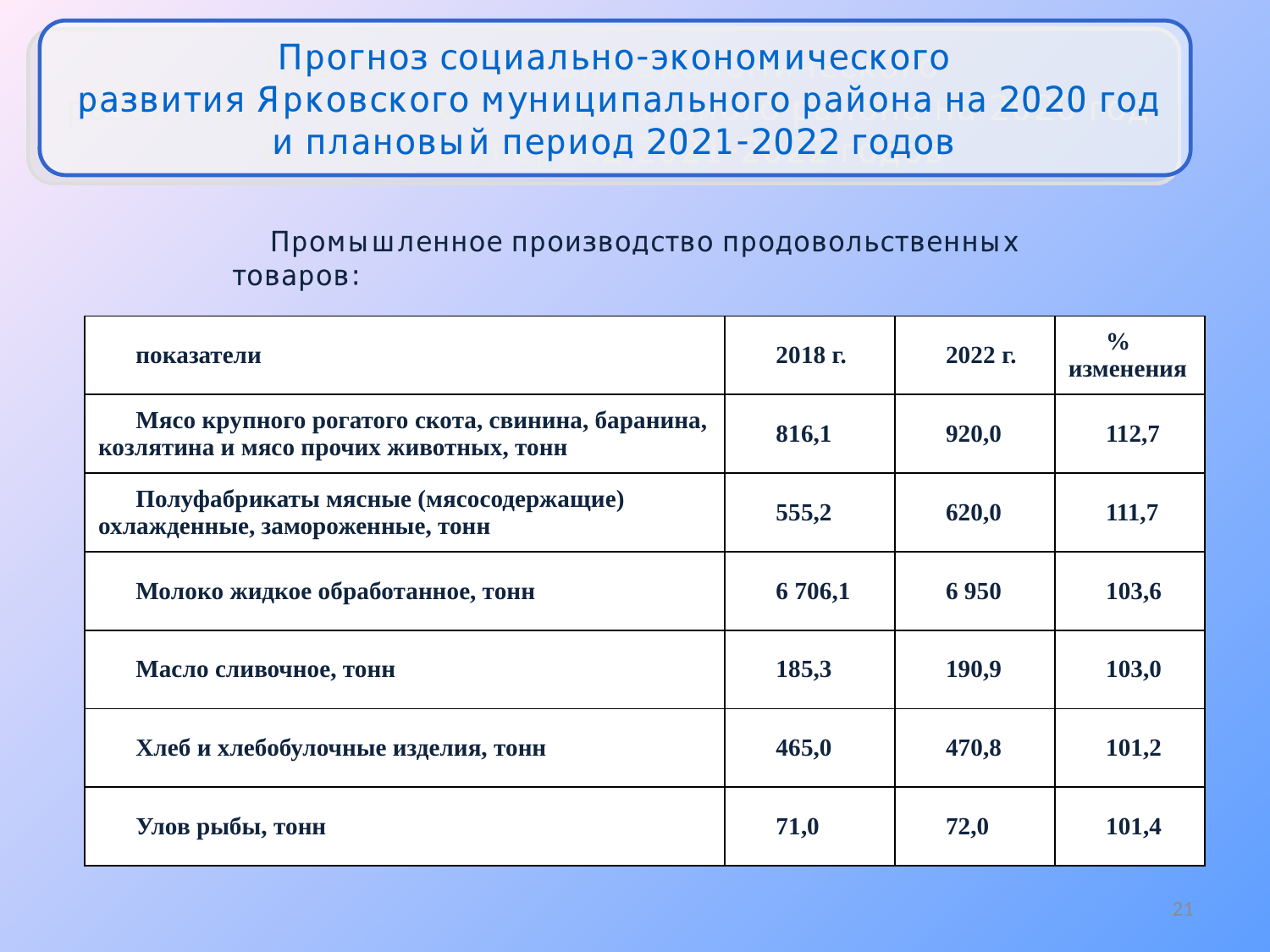

Прогноз социально-экономического
 развития Ярковского муниципального района на 2020 год и плановый период 2021-2022 годов
Промышленное производство продовольственных товаров:
| показатели | 2018 г. | 2022 г. | % изменения |
| --- | --- | --- | --- |
| Мясо крупного рогатого скота, свинина, баранина, козлятина и мясо прочих животных, тонн | 816,1 | 920,0 | 112,7 |
| Полуфабрикаты мясные (мясосодержащие) охлажденные, замороженные, тонн | 555,2 | 620,0 | 111,7 |
| Молоко жидкое обработанное, тонн | 6 706,1 | 6 950 | 103,6 |
| Масло сливочное, тонн | 185,3 | 190,9 | 103,0 |
| Хлеб и хлебобулочные изделия, тонн | 465,0 | 470,8 | 101,2 |
| Улов рыбы, тонн | 71,0 | 72,0 | 101,4 |
21